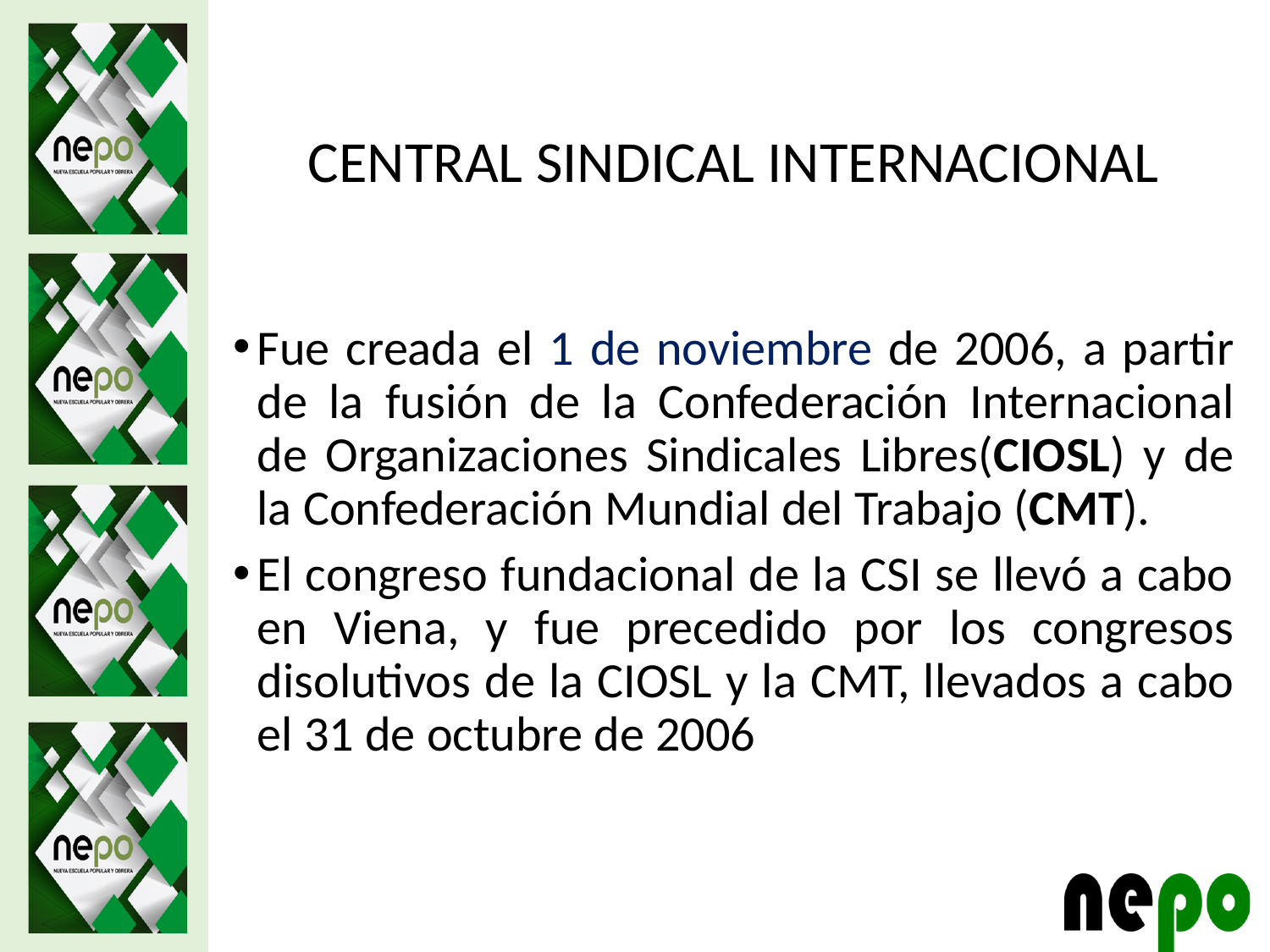

# CENTRAL SINDICAL INTERNACIONAL
Fue creada el 1 de noviembre de 2006, a partir de la fusión de la Confederación Internacional de Organizaciones Sindicales Libres(CIOSL) y de la Confederación Mundial del Trabajo (CMT).
El congreso fundacional de la CSI se llevó a cabo en Viena, y fue precedido por los congresos disolutivos de la CIOSL y la CMT, llevados a cabo el 31 de octubre de 2006